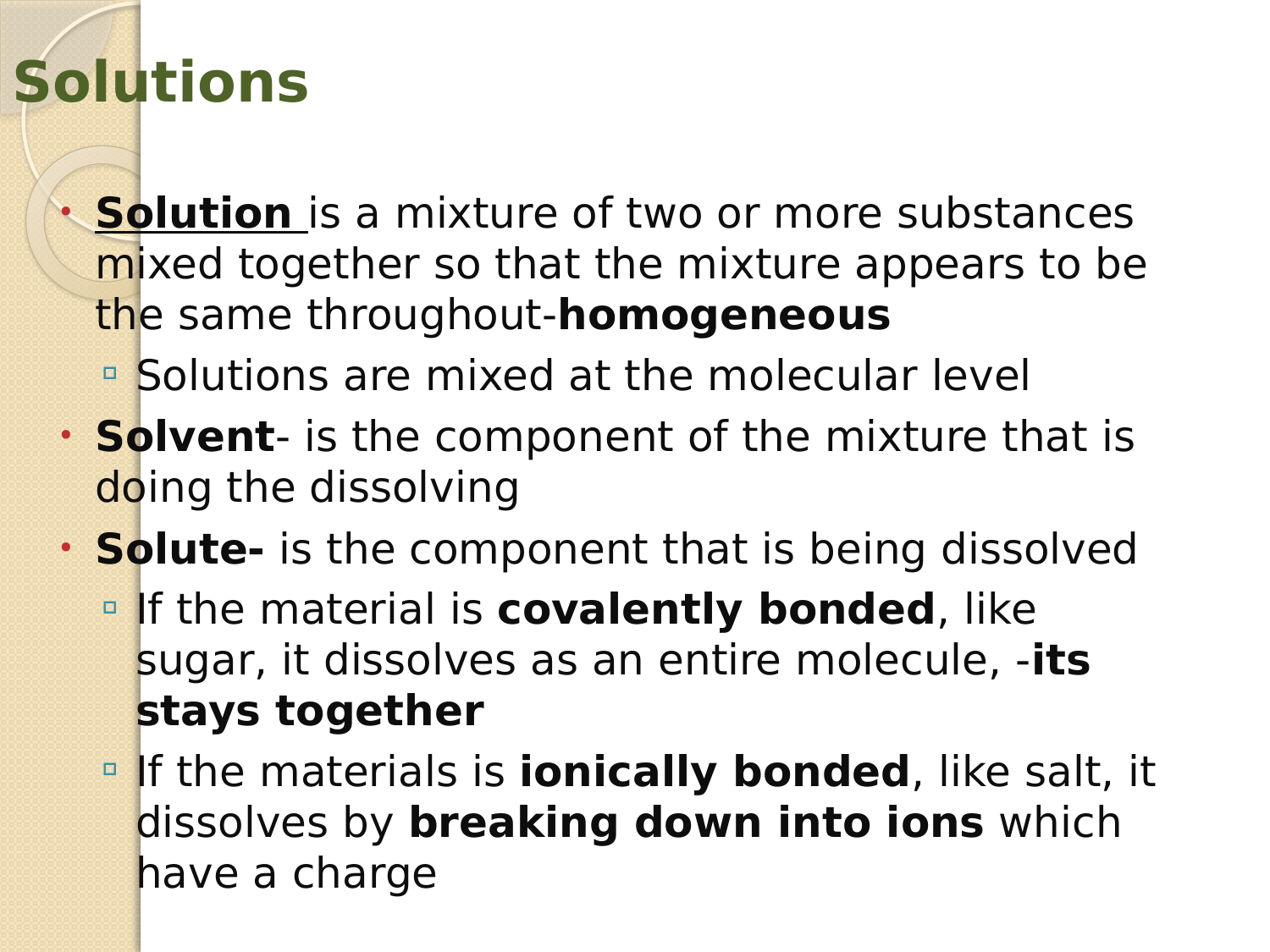

# Solutions
Solution is a mixture of two or more substances mixed together so that the mixture appears to be the same throughout-homogeneous
Solutions are mixed at the molecular level
Solvent- is the component of the mixture that is doing the dissolving
Solute- is the component that is being dissolved
If the material is covalently bonded, like sugar, it dissolves as an entire molecule, -its stays together
If the materials is ionically bonded, like salt, it dissolves by breaking down into ions which have a charge